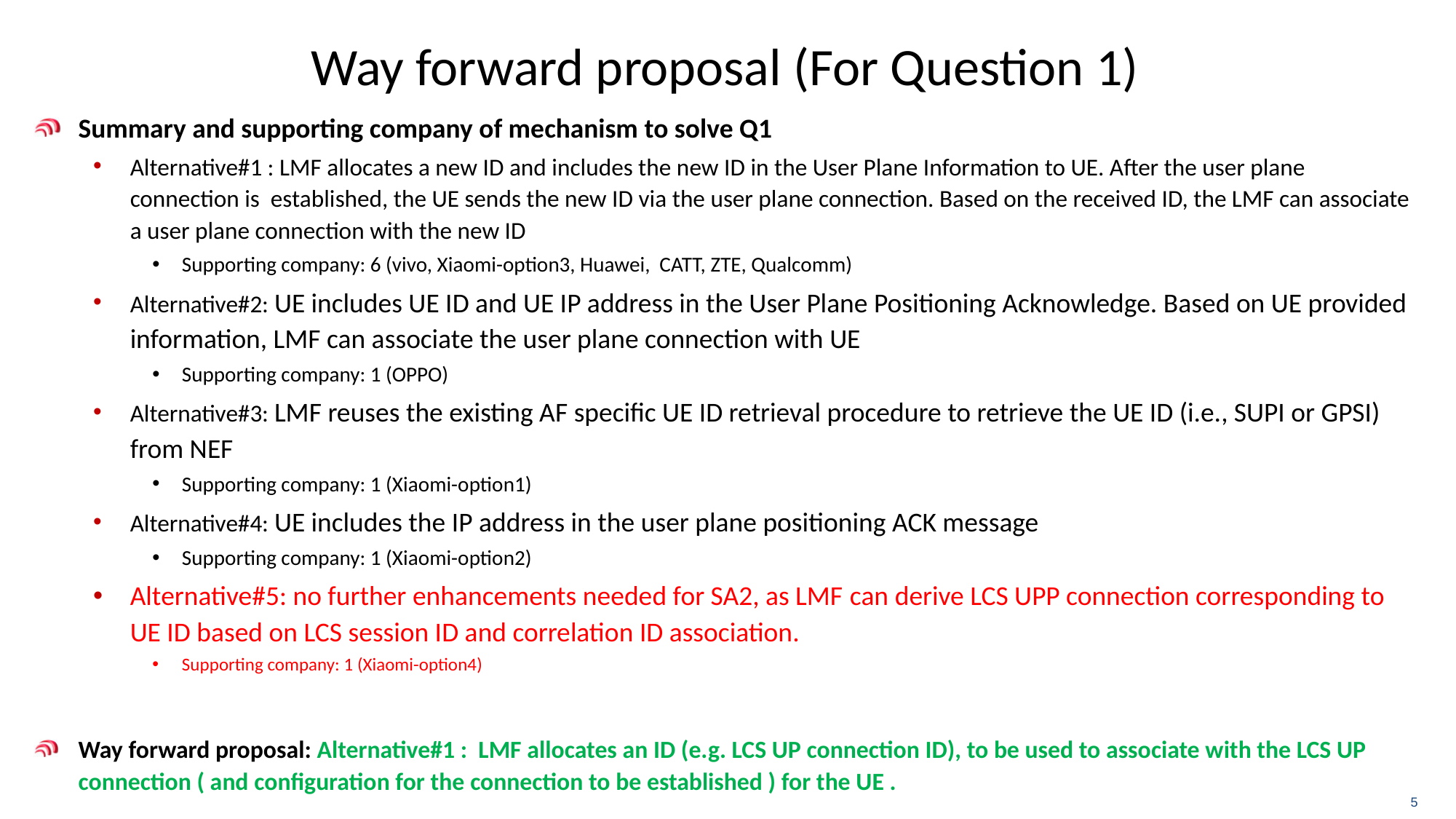

# Way forward proposal (For Question 1)
Summary and supporting company of mechanism to solve Q1
Alternative#1 : LMF allocates a new ID and includes the new ID in the User Plane Information to UE. After the user plane connection is  established, the UE sends the new ID via the user plane connection. Based on the received ID, the LMF can associate a user plane connection with the new ID
Supporting company: 6 (vivo, Xiaomi-option3, Huawei,  CATT, ZTE, Qualcomm)
Alternative#2: UE includes UE ID and UE IP address in the User Plane Positioning Acknowledge. Based on UE provided information, LMF can associate the user plane connection with UE
Supporting company: 1 (OPPO)
Alternative#3: LMF reuses the existing AF specific UE ID retrieval procedure to retrieve the UE ID (i.e., SUPI or GPSI) from NEF
Supporting company: 1 (Xiaomi-option1)
Alternative#4: UE includes the IP address in the user plane positioning ACK message
Supporting company: 1 (Xiaomi-option2)
Alternative#5: no further enhancements needed for SA2, as LMF can derive LCS UPP connection corresponding to UE ID based on LCS session ID and correlation ID association.
Supporting company: 1 (Xiaomi-option4)

Way forward proposal: Alternative#1 :  LMF allocates an ID (e.g. LCS UP connection ID), to be used to associate with the LCS UP connection ( and configuration for the connection to be established ) for the UE .